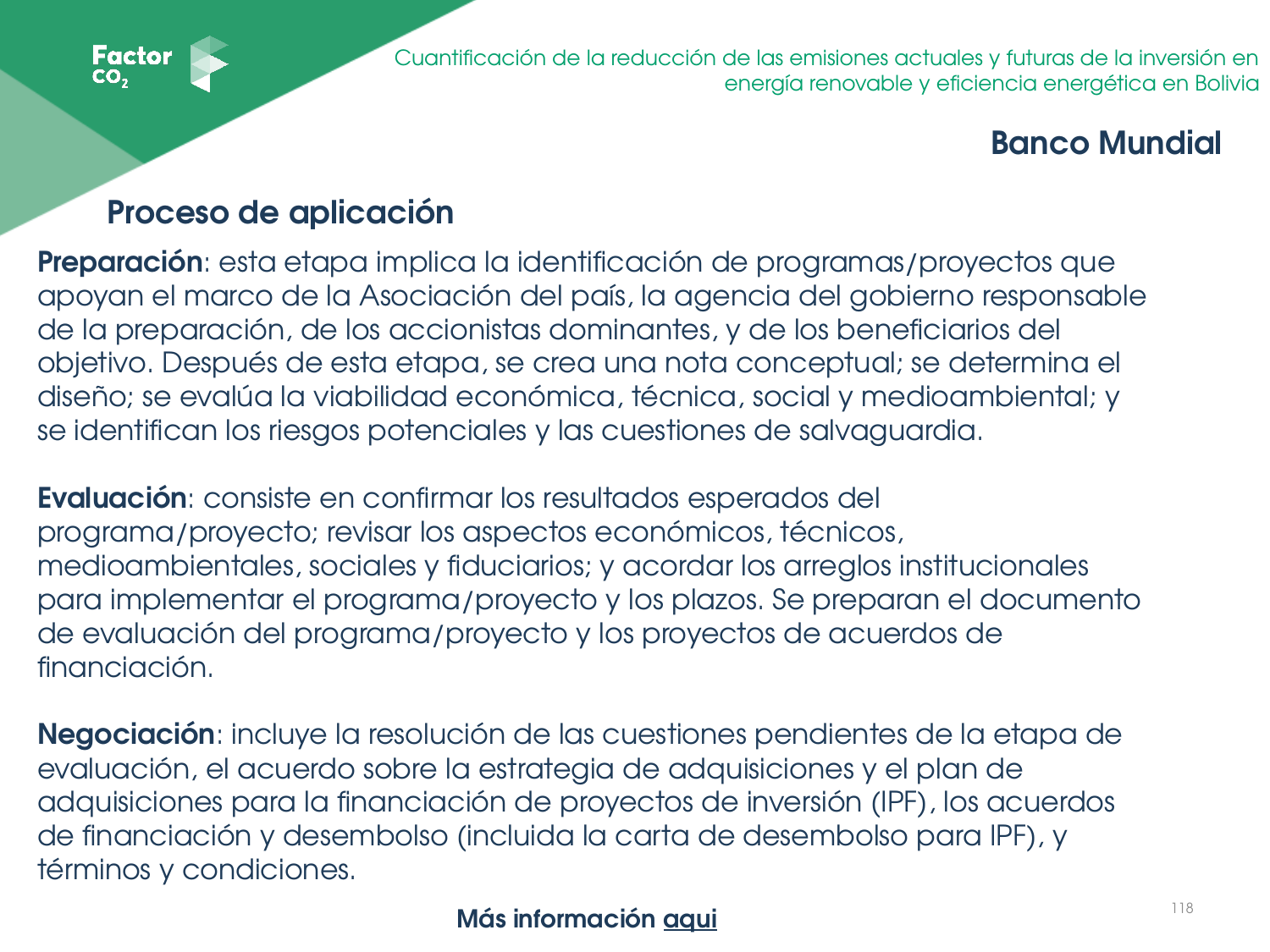

Banco Mundial
Proceso de aplicación
Preparación: esta etapa implica la identificación de programas/proyectos que apoyan el marco de la Asociación del país, la agencia del gobierno responsable de la preparación, de los accionistas dominantes, y de los beneficiarios del objetivo. Después de esta etapa, se crea una nota conceptual; se determina el diseño; se evalúa la viabilidad económica, técnica, social y medioambiental; y se identifican los riesgos potenciales y las cuestiones de salvaguardia.

Evaluación: consiste en confirmar los resultados esperados del programa/proyecto; revisar los aspectos económicos, técnicos, medioambientales, sociales y fiduciarios; y acordar los arreglos institucionales para implementar el programa/proyecto y los plazos. Se preparan el documento de evaluación del programa/proyecto y los proyectos de acuerdos de financiación.

Negociación: incluye la resolución de las cuestiones pendientes de la etapa de evaluación, el acuerdo sobre la estrategia de adquisiciones y el plan de adquisiciones para la financiación de proyectos de inversión (IPF), los acuerdos de financiación y desembolso (incluida la carta de desembolso para IPF), y términos y condiciones.
118
Más información aqui